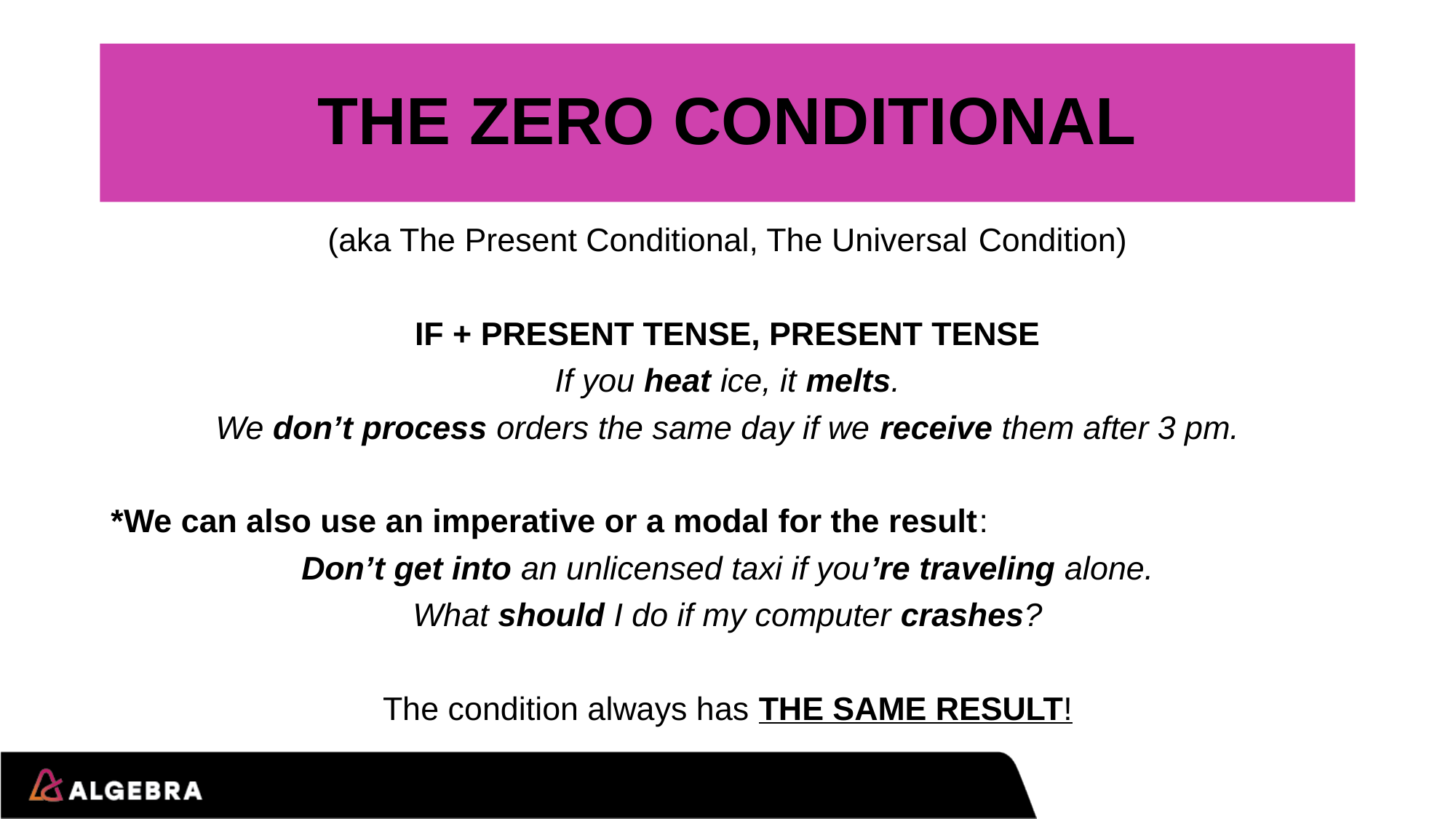

# THE ZERO CONDITIONAL
(aka The Present Conditional, The Universal Condition)

IF + PRESENT TENSE, PRESENT TENSE
If you heat ice, it melts.
We don’t process orders the same day if we receive them after 3 pm.

*We can also use an imperative or a modal for the result:
Don’t get into an unlicensed taxi if you’re traveling alone.
What should I do if my computer crashes?

The condition always has THE SAME RESULT!